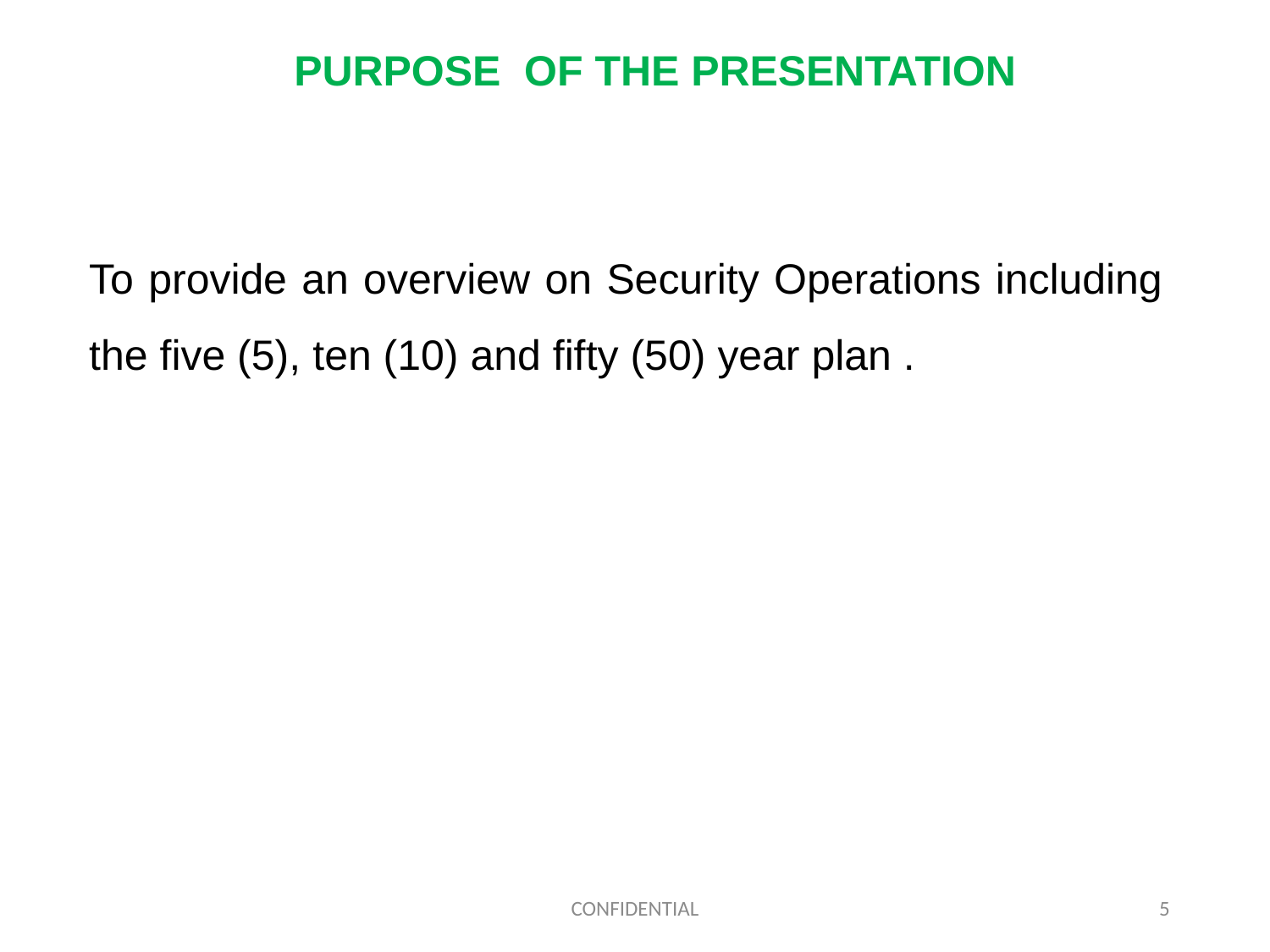

PURPOSE  OF THE PRESENTATION
To provide an overview on Security Operations including the five (5), ten (10) and fifty (50) year plan .
CONFIDENTIAL
5